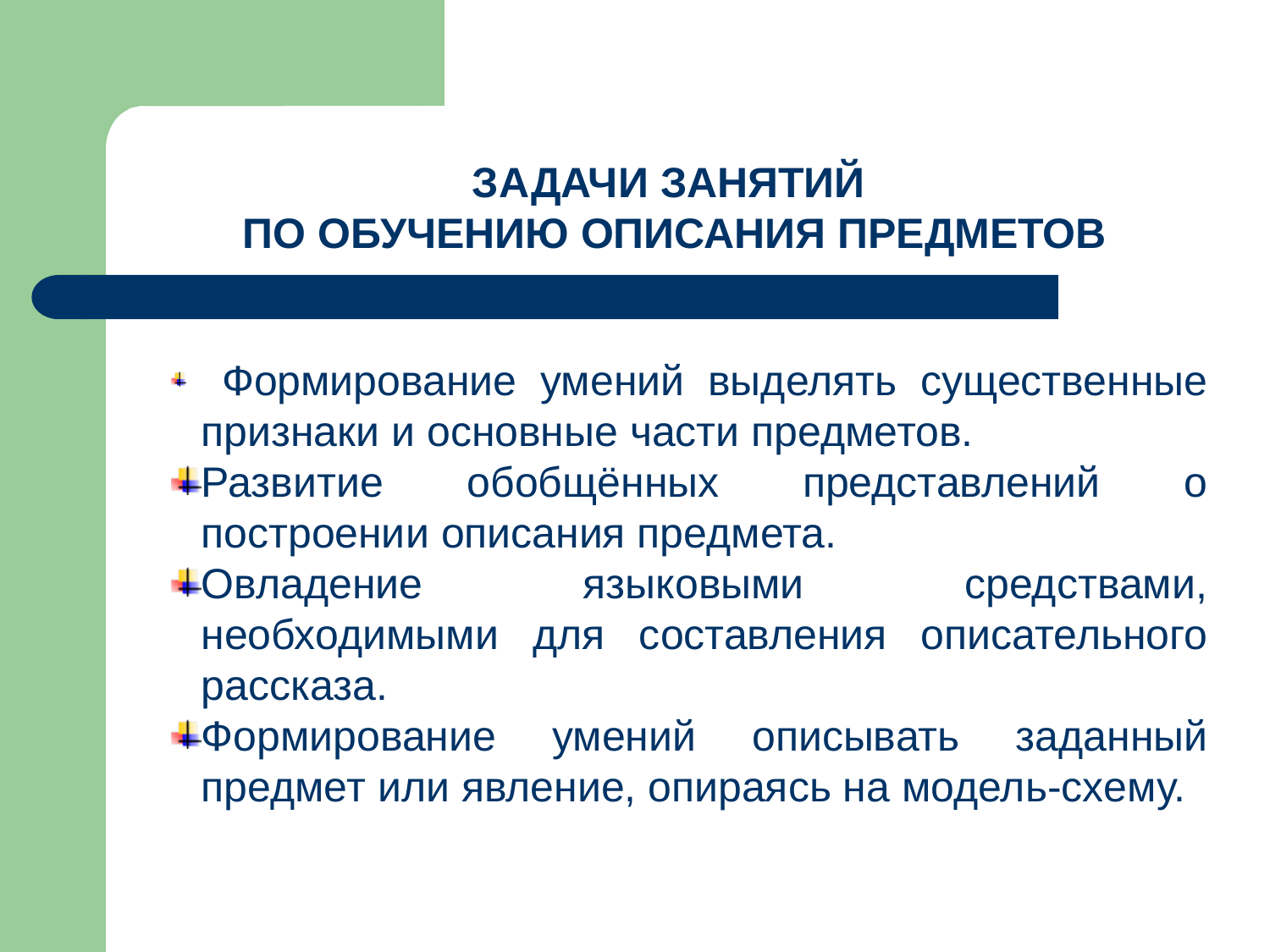

ЗАДАЧИ ЗАНЯТИЙ
ПО ОБУЧЕНИЮ ОПИСАНИЯ ПРЕДМЕТОВ
 Формирование умений выделять существенные признаки и основные части предметов.
Развитие обобщённых представлений о построении описания предмета.
Овладение языковыми средствами, необходимыми для составления описательного рассказа.
Формирование умений описывать заданный предмет или явление, опираясь на модель-схему.